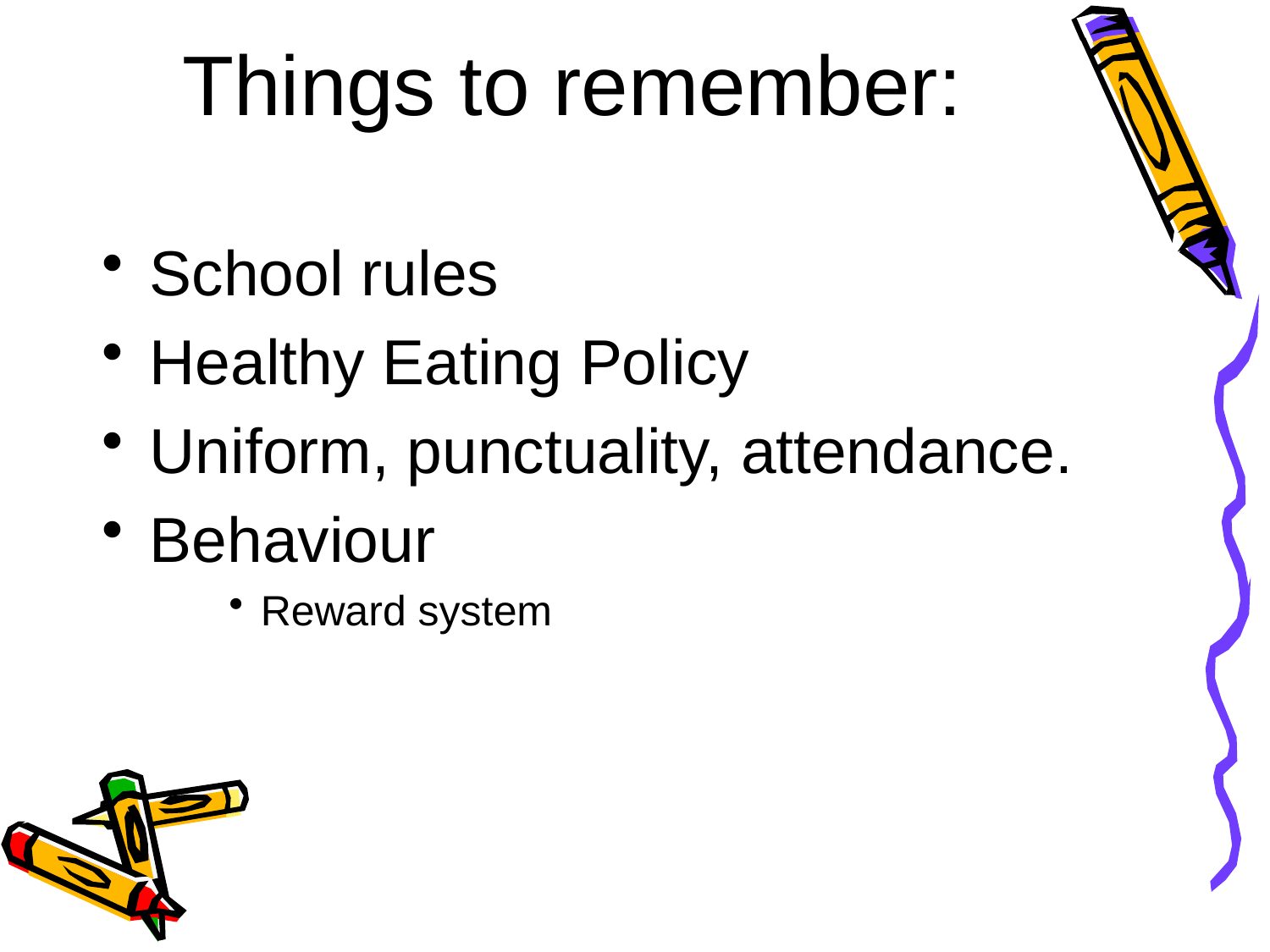

# Things to remember:
School rules
Healthy Eating Policy
Uniform, punctuality, attendance.
Behaviour
Reward system